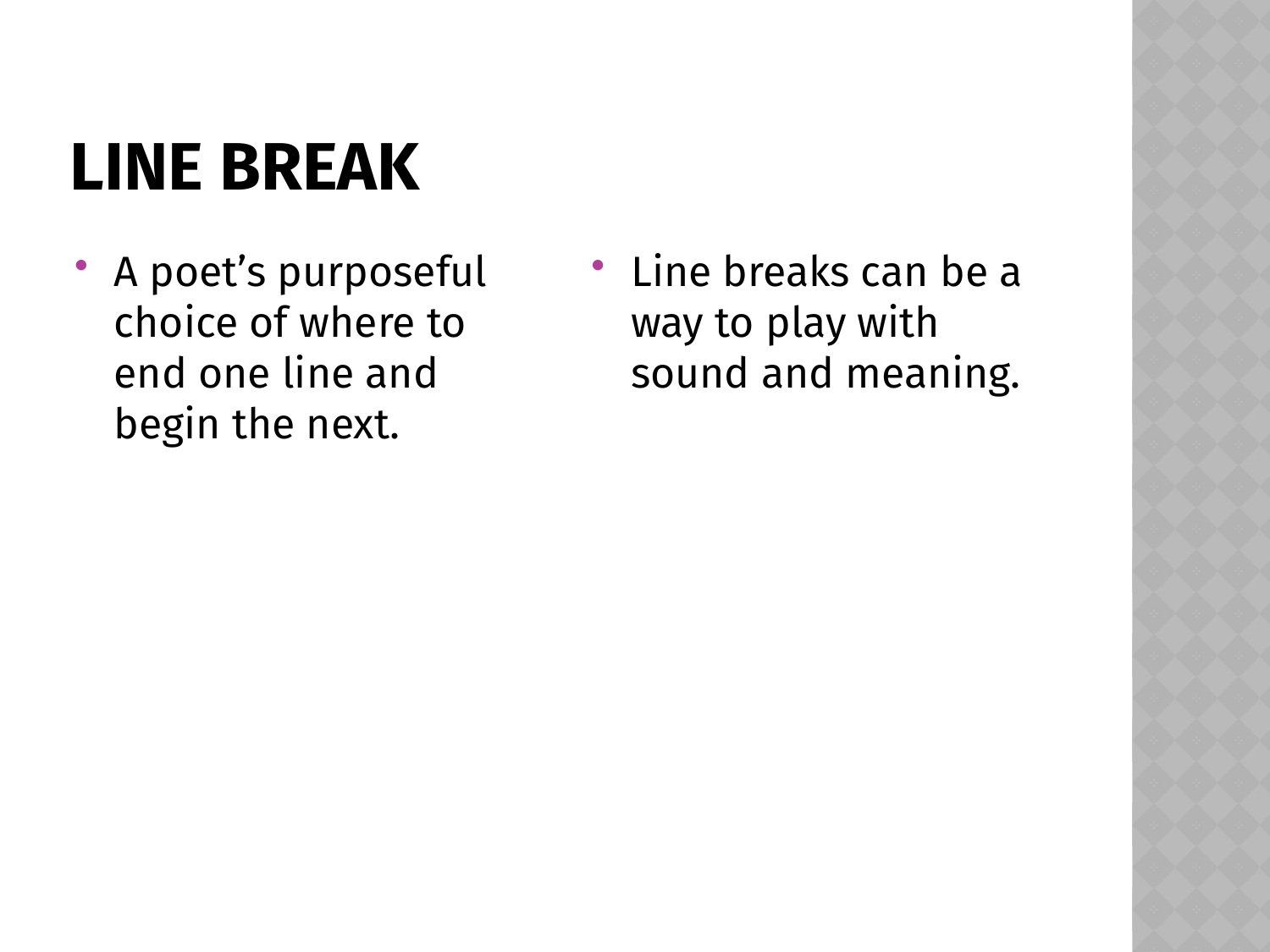

# Line Break
A poet’s purposeful choice of where to end one line and begin the next.
Line breaks can be a way to play with sound and meaning.